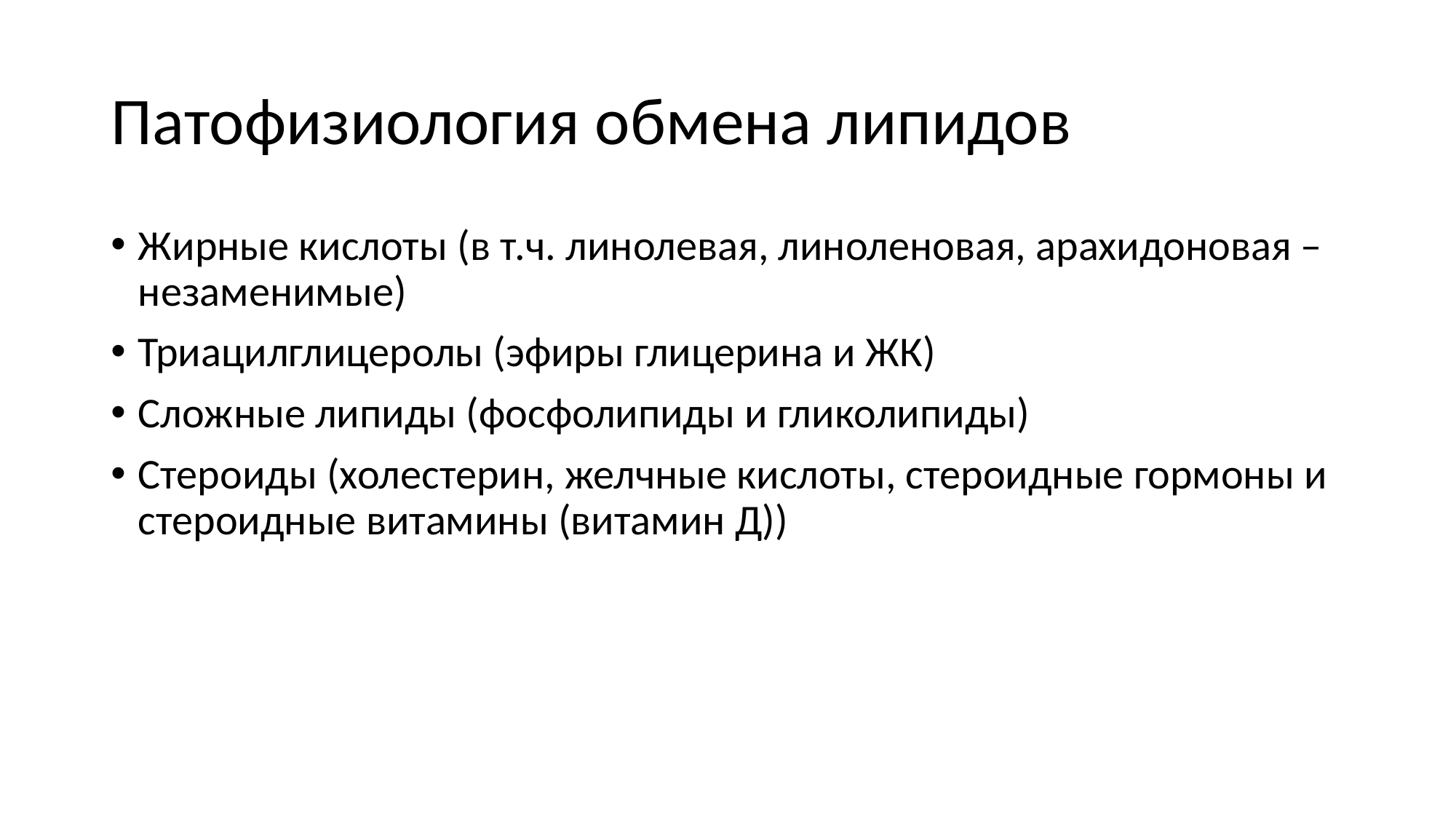

# Патофизиология обмена липидов
Жирные кислоты (в т.ч. линолевая, линоленовая, арахидоновая – незаменимые)
Триацилглицеролы (эфиры глицерина и ЖК)
Сложные липиды (фосфолипиды и гликолипиды)
Стероиды (холестерин, желчные кислоты, стероидные гормоны и стероидные витамины (витамин Д))